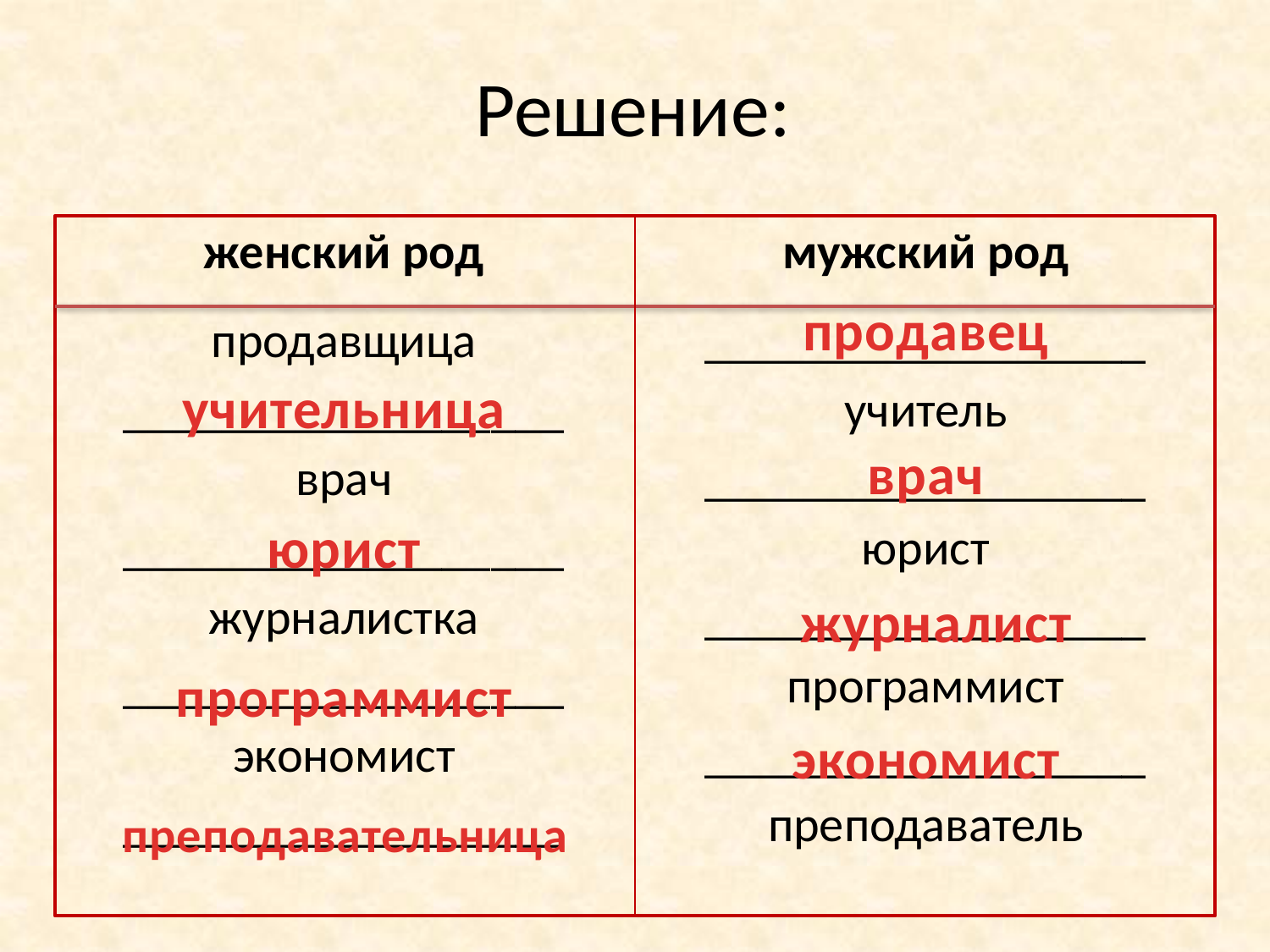

Решение:
женский род
мужский род

продавец
продавщица
__________________
врач
__________________
журналистка
__________________
экономист
__________________
__________________
учитель
__________________
юрист
__________________
программист
__________________
преподаватель
учительница
врач
юрист
журналист
программист
экономист
преподавательница